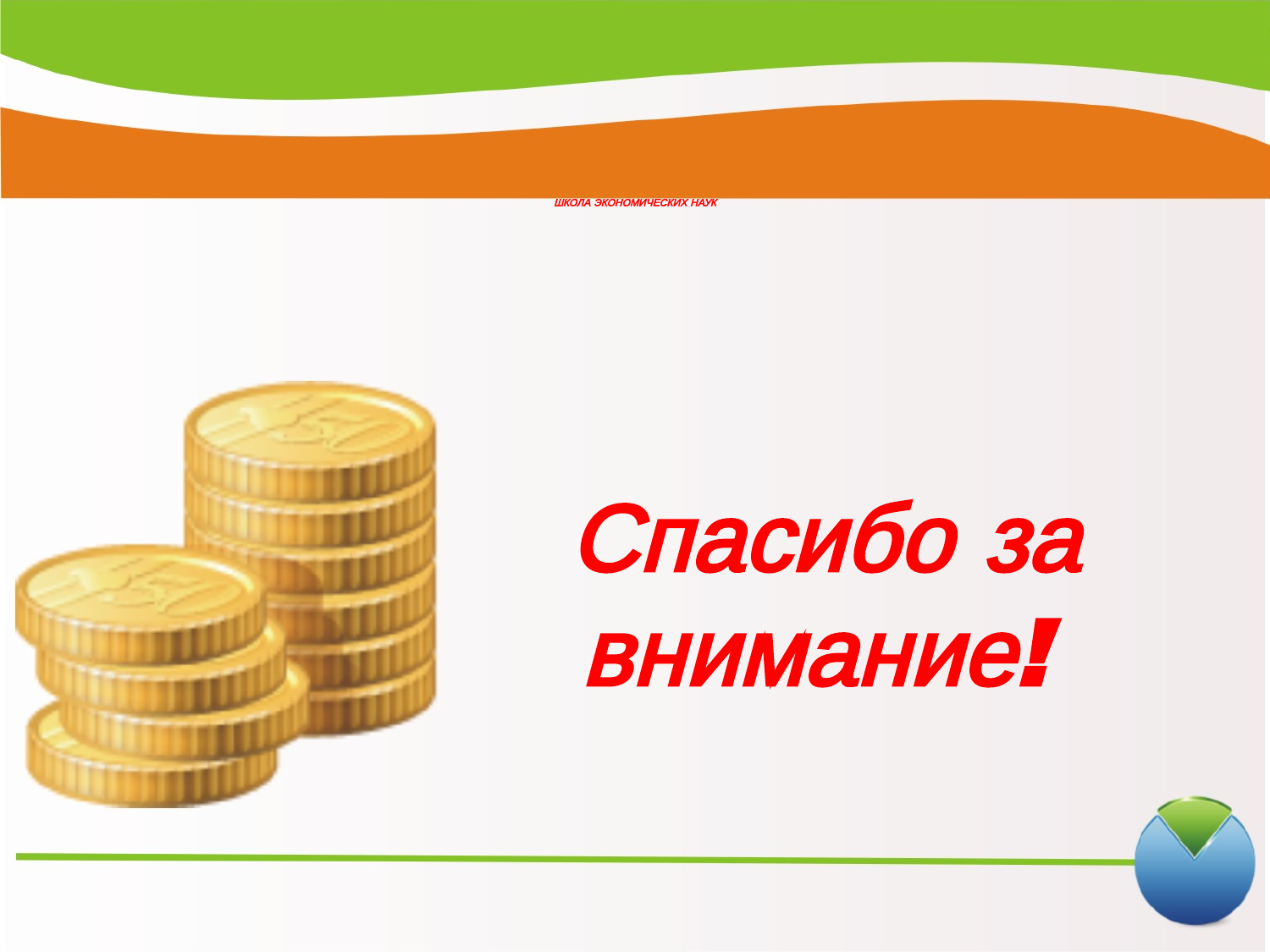

# ШКОЛА ЭКОНОМИЧЕСКИХ НАУК

Спасибо за внимание!